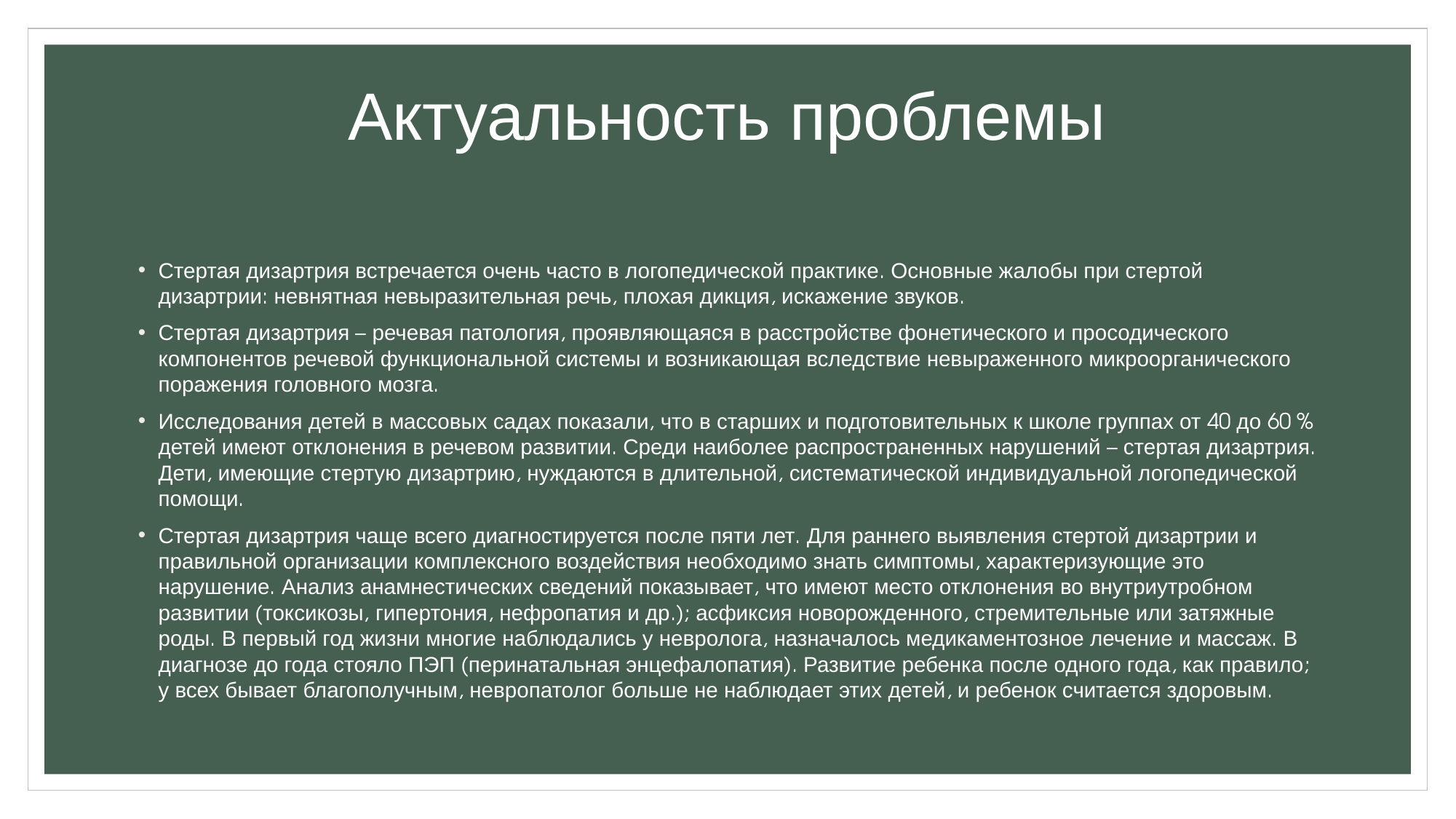

# Актуальность проблемы
Стертая дизартрия встречается очень часто в логопедической практике. Основные жалобы при стертой дизартрии: невнятная невыразительная речь, плохая дикция, искажение звуков.
Стертая дизартрия – речевая патология, проявляющаяся в расстройстве фонетического и просодического компонентов речевой функциональной системы и возникающая вследствие невыраженного микроорганического поражения головного мозга.
Исследования детей в массовых садах показали, что в старших и подготовительных к школе группах от 40 до 60 % детей имеют отклонения в речевом развитии. Среди наиболее распространенных нарушений – стертая дизартрия. Дети, имеющие стертую дизартрию, нуждаются в длительной, систематической индивидуальной логопедической помощи.
Стертая дизартрия чаще всего диагностируется после пяти лет. Для раннего выявления стертой дизартрии и правильной организации комплексного воздействия необходимо знать симптомы, характеризующие это нарушение. Анализ анамнестических сведений показывает, что имеют место отклонения во внутриутробном развитии (токсикозы, гипертония, нефропатия и др.); асфиксия новорожденного, стремительные или затяжные роды. В первый год жизни многие наблюдались у невролога, назначалось медикаментозное лечение и массаж. В диагнозе до года стояло ПЭП (перинатальная энцефалопатия). Развитие ребенка после одного года, как правило; у всех бывает благополучным, невропатолог больше не наблюдает этих детей, и ребенок считается здоровым.